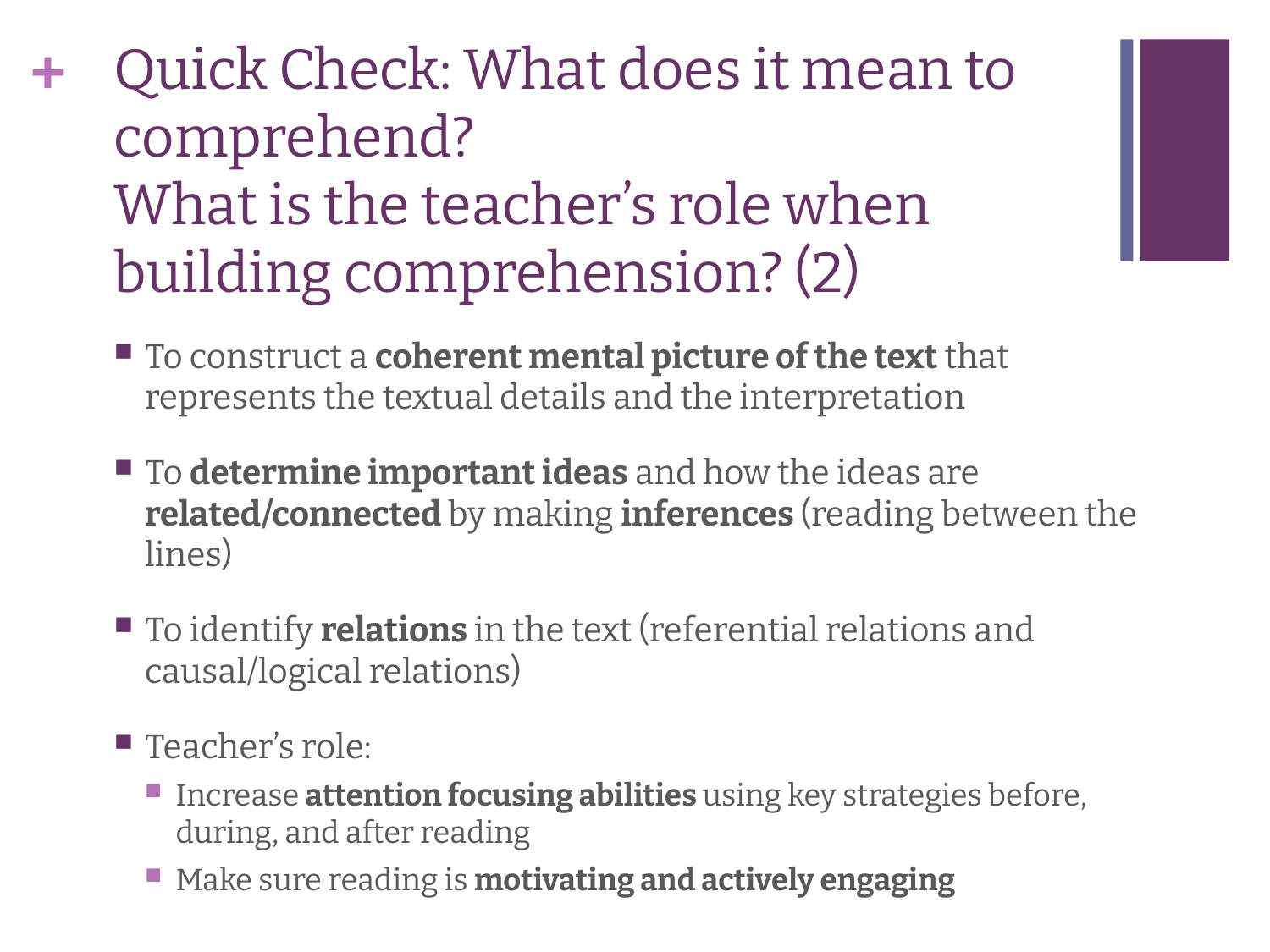

# Quick Check: What does it mean to comprehend? What is the teacher’s role when building comprehension? (2)
To construct a coherent mental picture of the text that represents the textual details and the interpretation
To determine important ideas and how the ideas are related/connected by making inferences (reading between the lines)
To identify relations in the text (referential relations and causal/logical relations)
Teacher’s role:
Increase attention focusing abilities using key strategies before, during, and after reading
Make sure reading is motivating and actively engaging